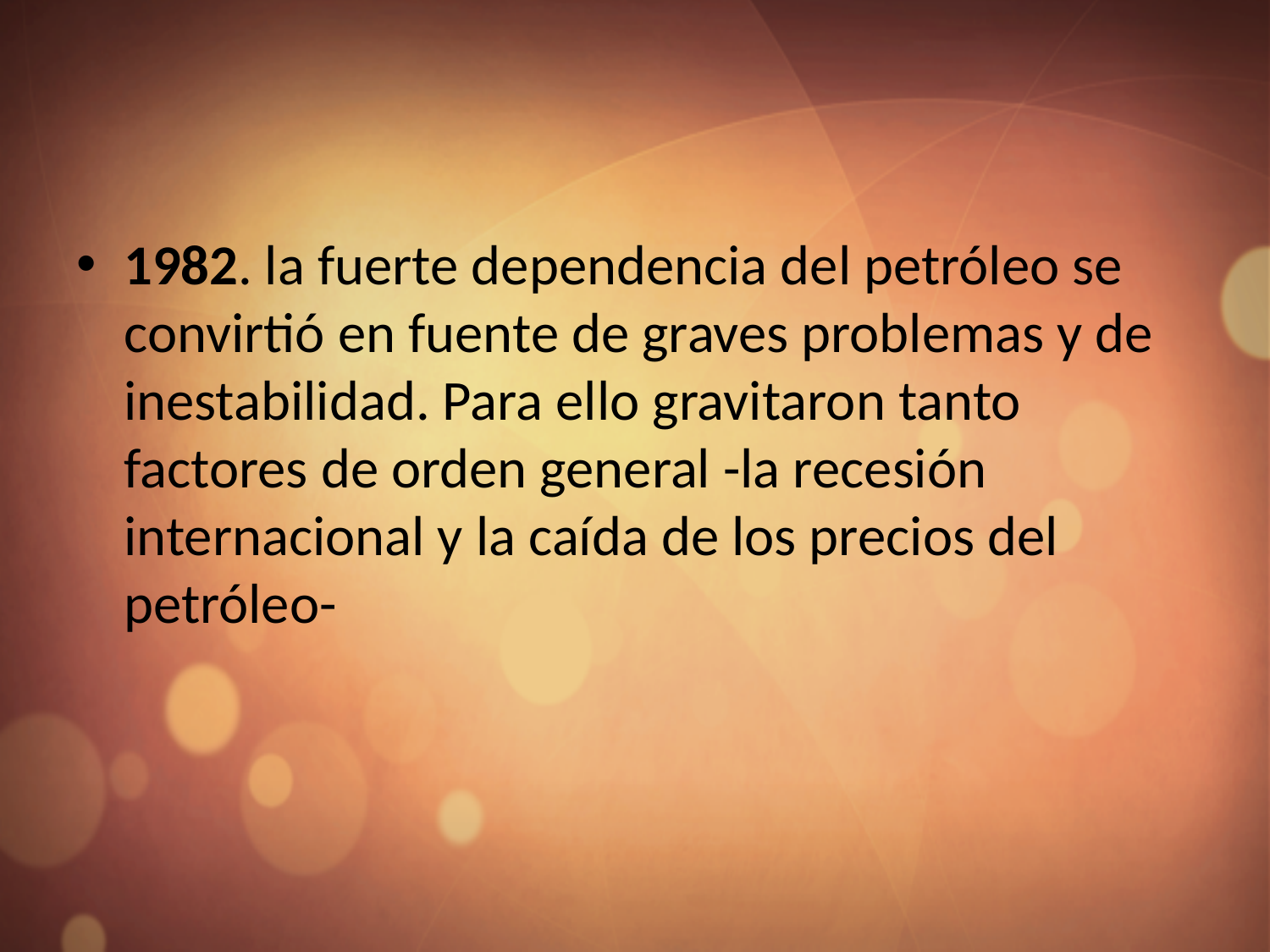

#
1982. la fuerte dependencia del petróleo se convirtió en fuente de graves problemas y de inestabilidad. Para ello gravitaron tanto factores de orden general -la recesión internacional y la caída de los precios del petróleo-